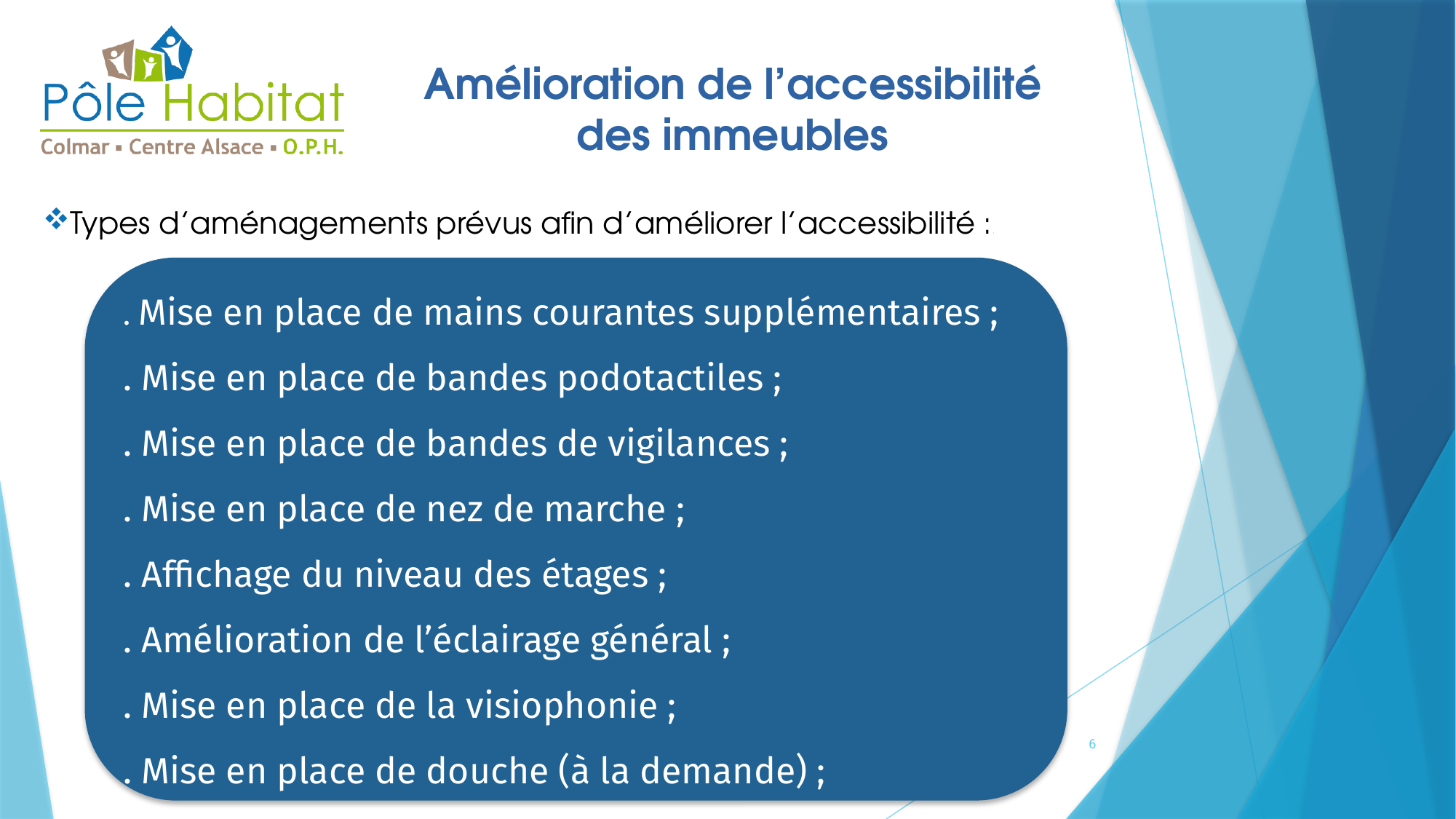

Amélioration de l’accessibilité des immeubles
Types d’aménagements prévus afin d’améliorer l’accessibilité : :

. Mise en place de mains courantes supplémentaires ;
. Mise en place de bandes podotactiles ;
. Mise en place de bandes de vigilances ;
. Mise en place de nez de marche ;
. Affichage du niveau des étages ;
. Amélioration de l’éclairage général ;
. Mise en place de la visiophonie ;
. Mise en place de douche (à la demande) ;
6